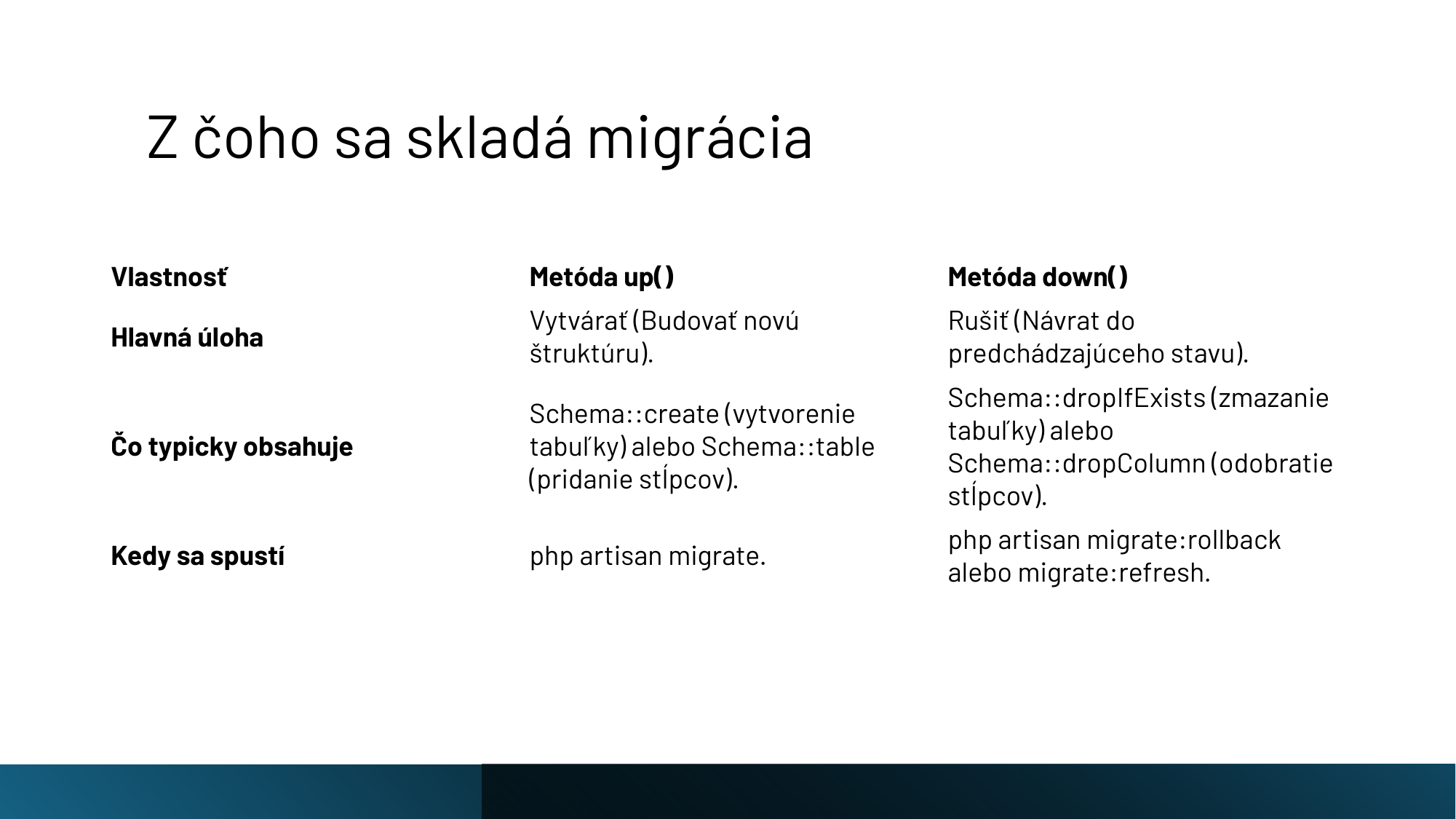

# Z čoho sa skladá migrácia
| Vlastnosť | Metóda up() | Metóda down() |
| --- | --- | --- |
| Hlavná úloha | Vytvárať (Budovať novú štruktúru). | Rušiť (Návrat do predchádzajúceho stavu). |
| Čo typicky obsahuje | Schema::create (vytvorenie tabuľky) alebo Schema::table (pridanie stĺpcov). | Schema::dropIfExists (zmazanie tabuľky) alebo Schema::dropColumn (odobratie stĺpcov). |
| Kedy sa spustí | php artisan migrate. | php artisan migrate:rollback alebo migrate:refresh. |